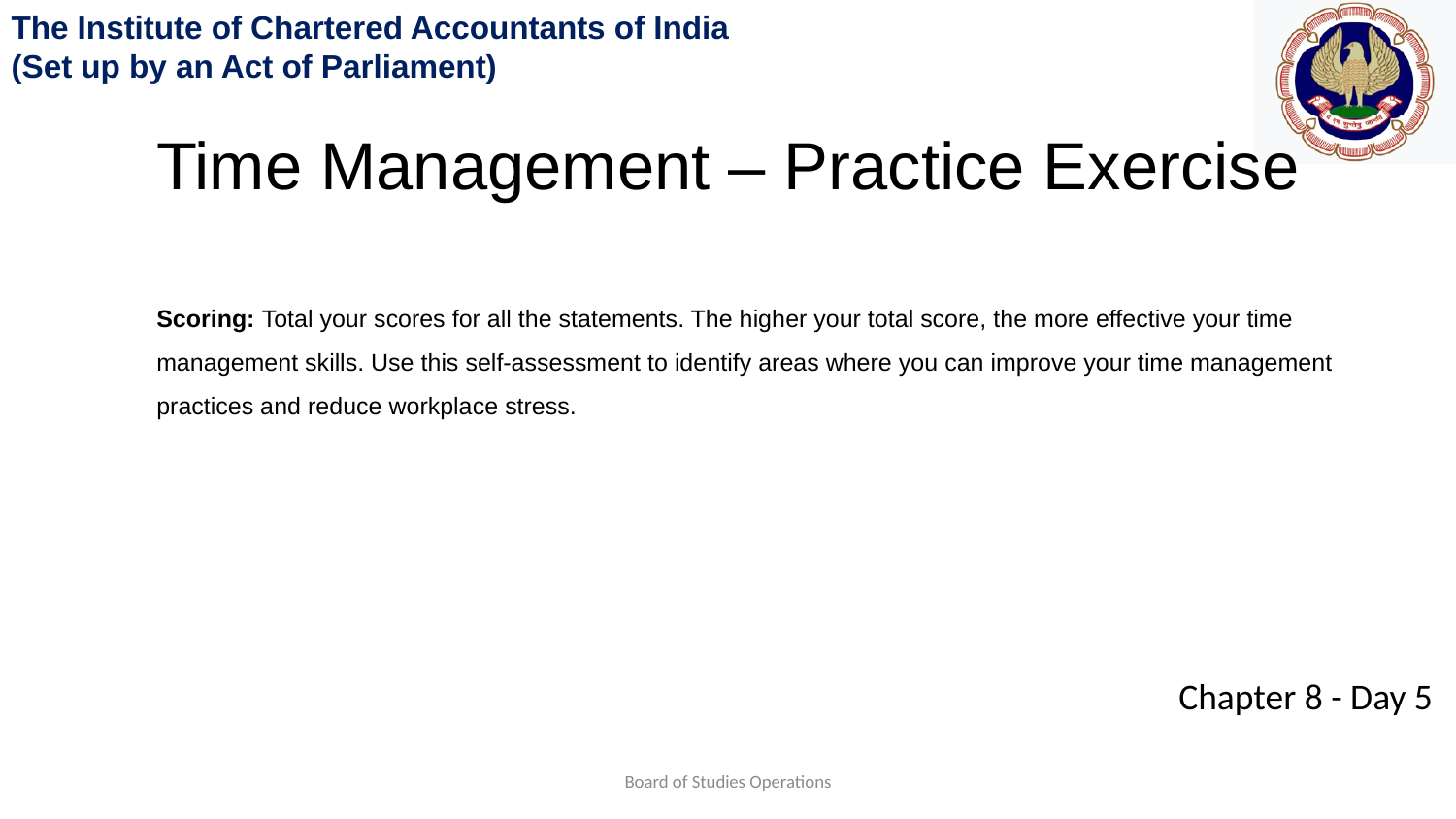

Time Management – Practice Exercise
Scoring: Total your scores for all the statements. The higher your total score, the more effective your time management skills. Use this self-assessment to identify areas where you can improve your time management practices and reduce workplace stress.
Board of Studies Operations